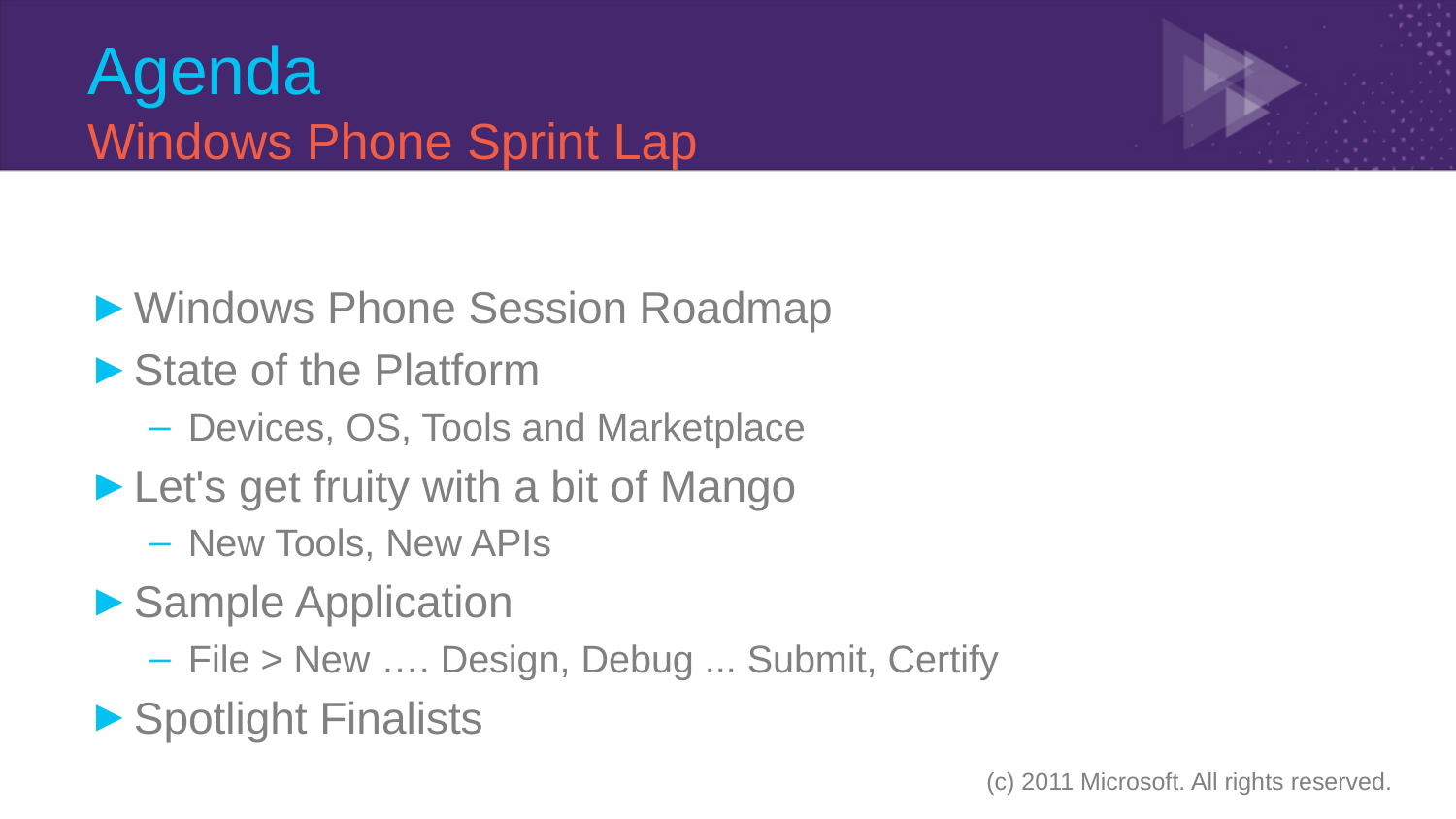

# Agenda Windows Phone Sprint Lap
Windows Phone Session Roadmap
State of the Platform
Devices, OS, Tools and Marketplace
Let's get fruity with a bit of Mango
New Tools, New APIs
Sample Application
File > New …. Design, Debug ... Submit, Certify
Spotlight Finalists
(c) 2011 Microsoft. All rights reserved.